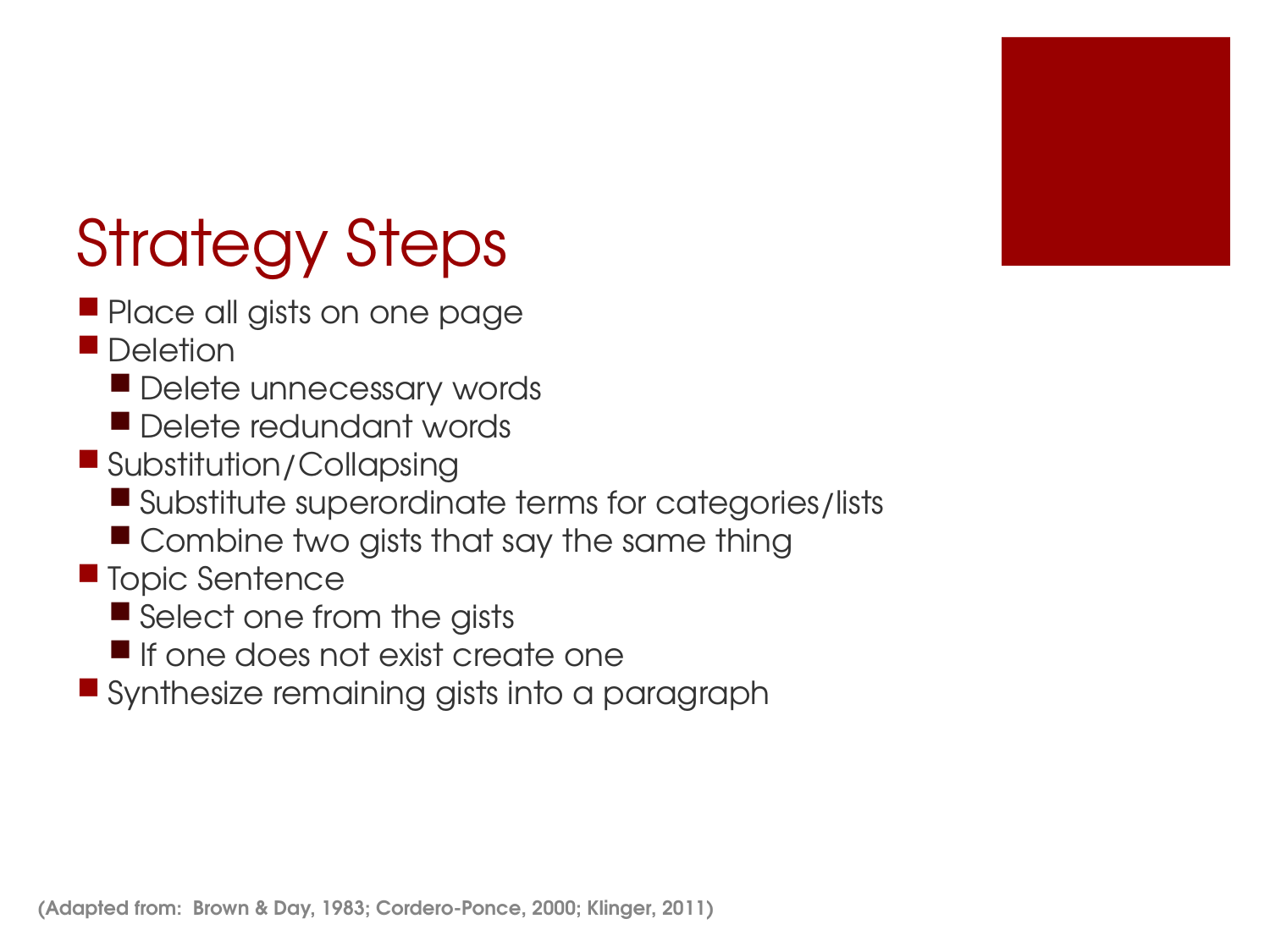

# Strategy Steps
Place all gists on one page
Deletion
Delete unnecessary words
Delete redundant words
Substitution/Collapsing
Substitute superordinate terms for categories/lists
Combine two gists that say the same thing
Topic Sentence
Select one from the gists
If one does not exist create one
Synthesize remaining gists into a paragraph
(Adapted from:  Brown & Day, 1983; Cordero-Ponce, 2000; Klinger, 2011)